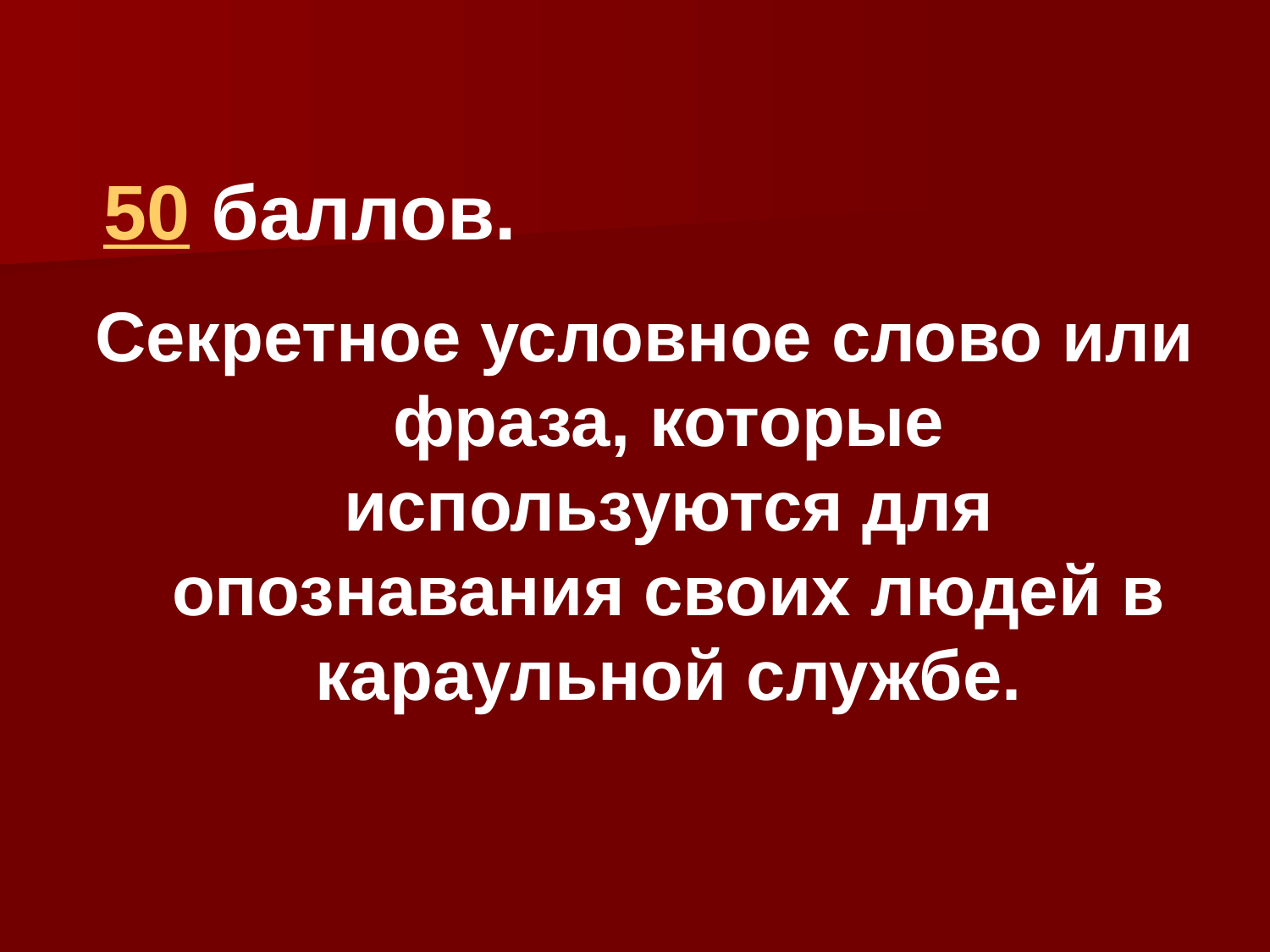

50 баллов.
Секретное условное слово или фраза, которые используются для опознавания своих людей в караульной службе.